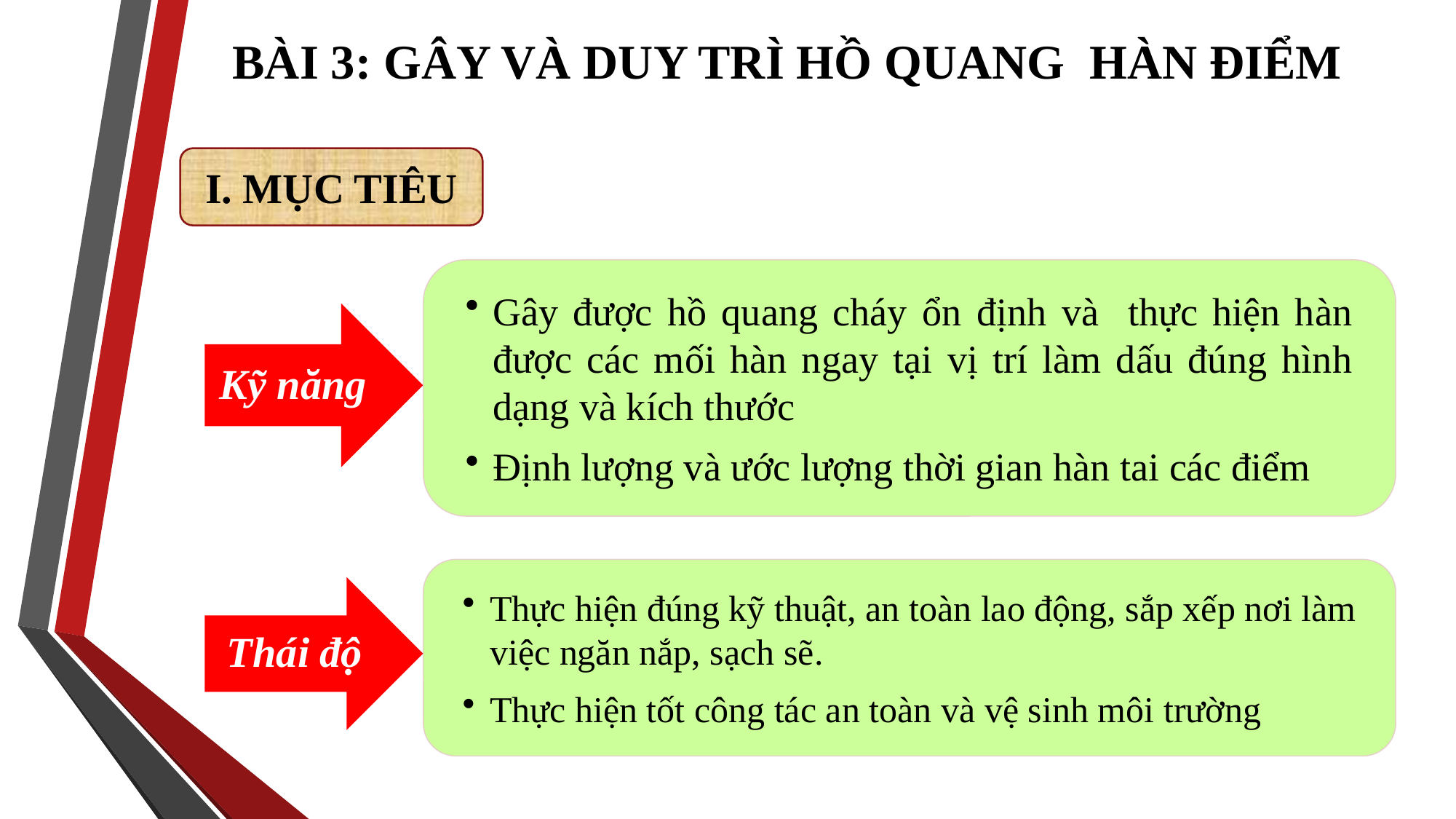

BÀI 3: GÂY VÀ DUY TRÌ HỒ QUANG  HÀN ĐIỂM
I. MỤC TIÊU
Gây được hồ quang cháy ổn định và  thực hiện hàn được các mối hàn ngay tại vị trí làm dấu đúng hình dạng và kích thước
Định lượng và ước lượng thời gian hàn tai các điểm
Kỹ năng
Thực hiện đúng kỹ thuật, an toàn lao động, sắp xếp nơi làm việc ngăn nắp, sạch sẽ.
Thực hiện tốt công tác an toàn và vệ sinh môi trường
Thái độ